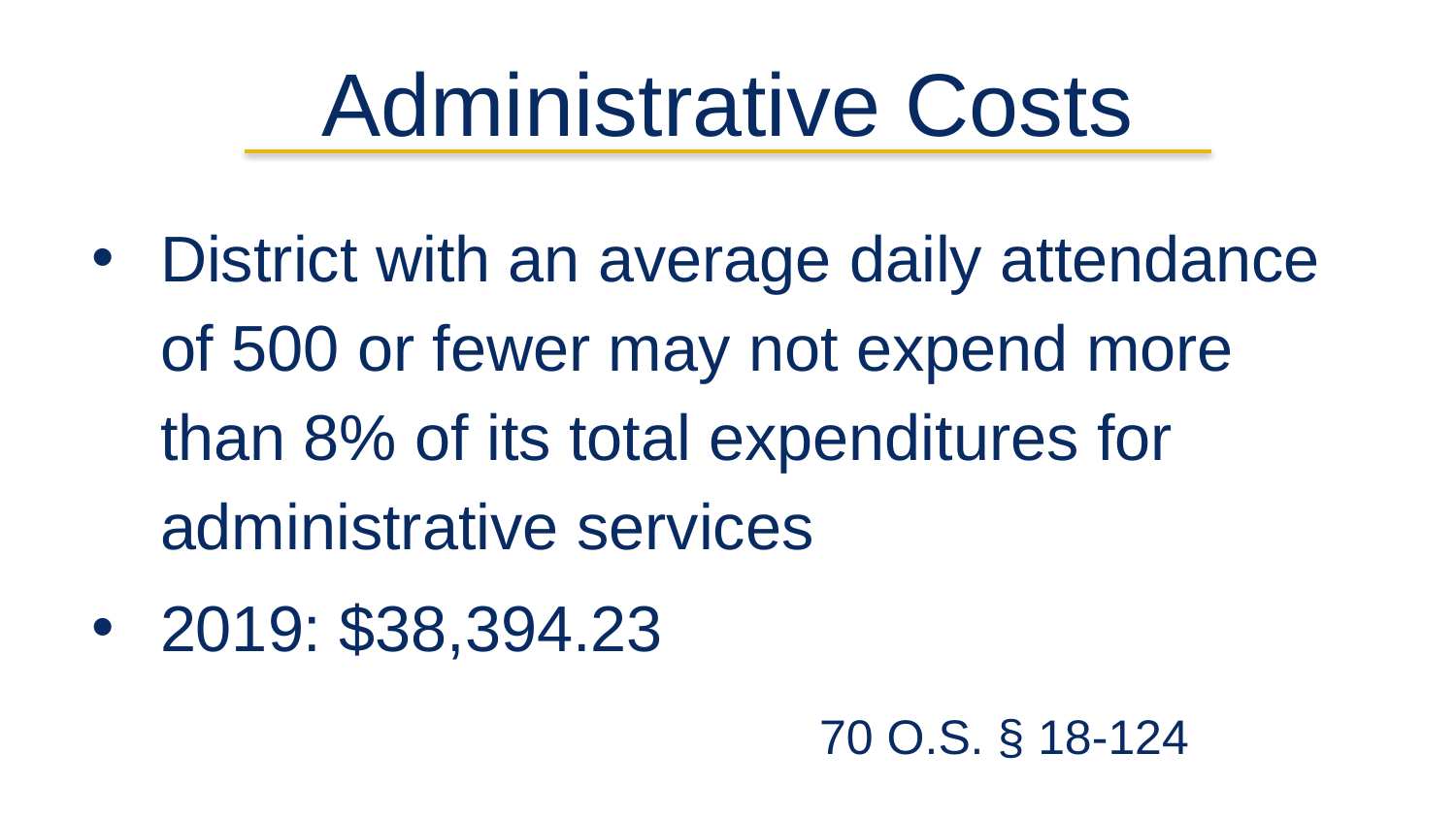

# Administrative Costs
District with an average daily attendance of 500 or fewer may not expend more than 8% of its total expenditures for administrative services
2019: $38,394.23
					70 O.S. § 18-124